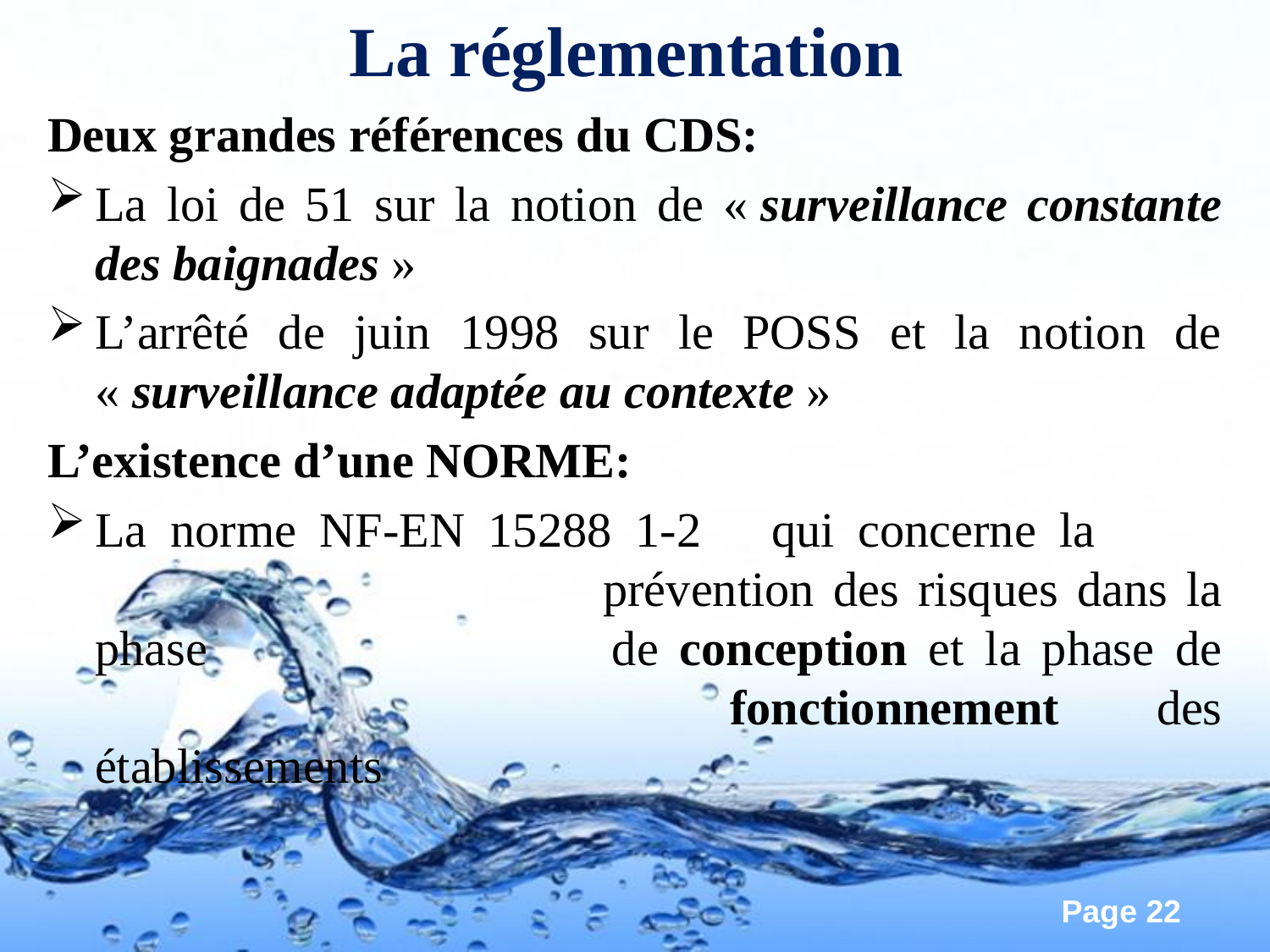

# La réglementation
Deux grandes références du CDS:
La loi de 51 sur la notion de « surveillance constante des baignades »
L’arrêté de juin 1998 sur le POSS et la notion de « surveillance adaptée au contexte »
L’existence d’une NORME:
La norme NF-EN 15288 1-2   qui concerne la 					prévention des risques dans la phase 				de conception et la phase de 					fonctionnement des établissements